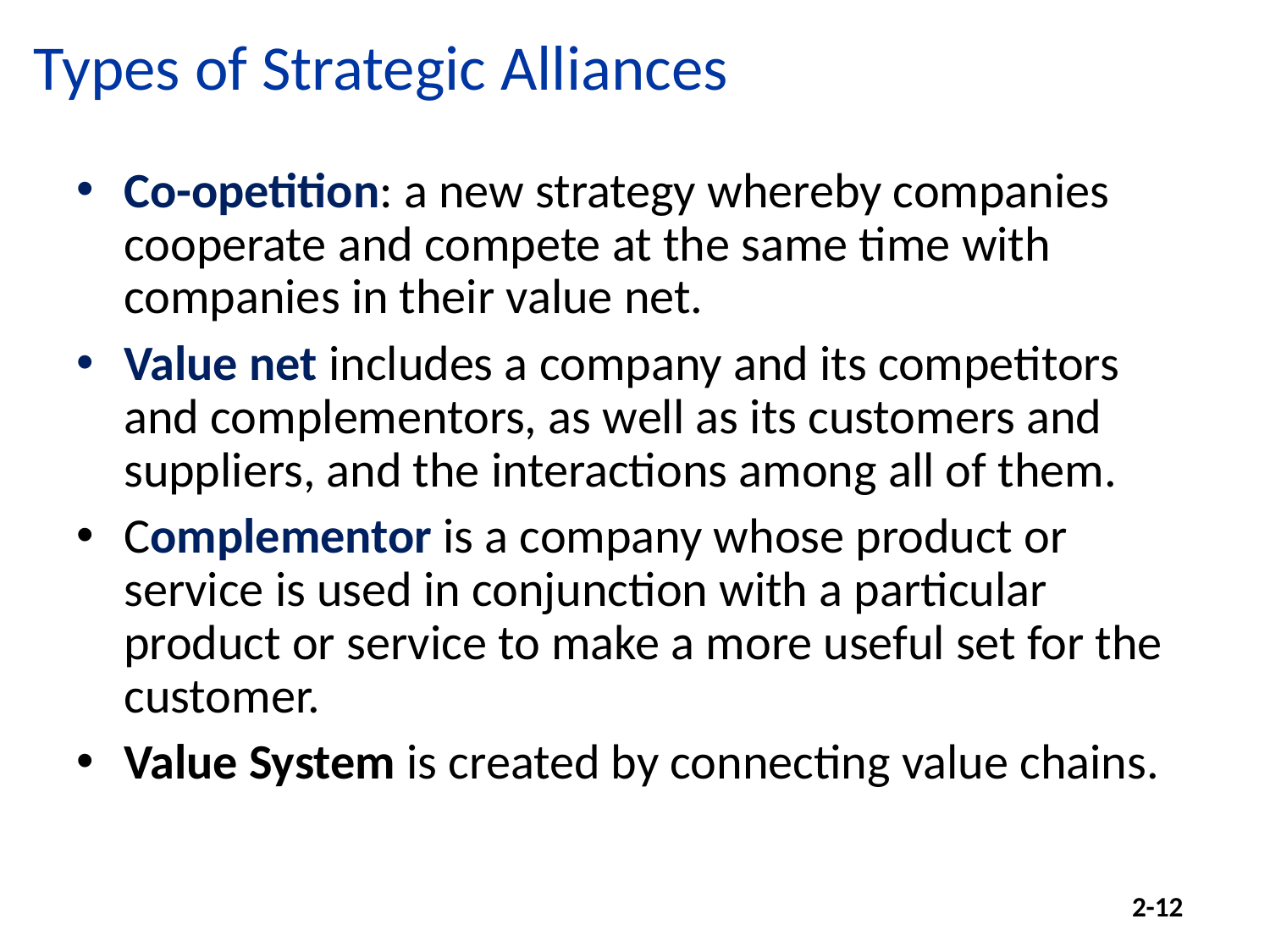

# Types of Strategic Alliances
Co-opetition: a new strategy whereby companies cooperate and compete at the same time with companies in their value net.
Value net includes a company and its competitors and complementors, as well as its customers and suppliers, and the interactions among all of them.
Complementor is a company whose product or service is used in conjunction with a particular product or service to make a more useful set for the customer.
Value System is created by connecting value chains.